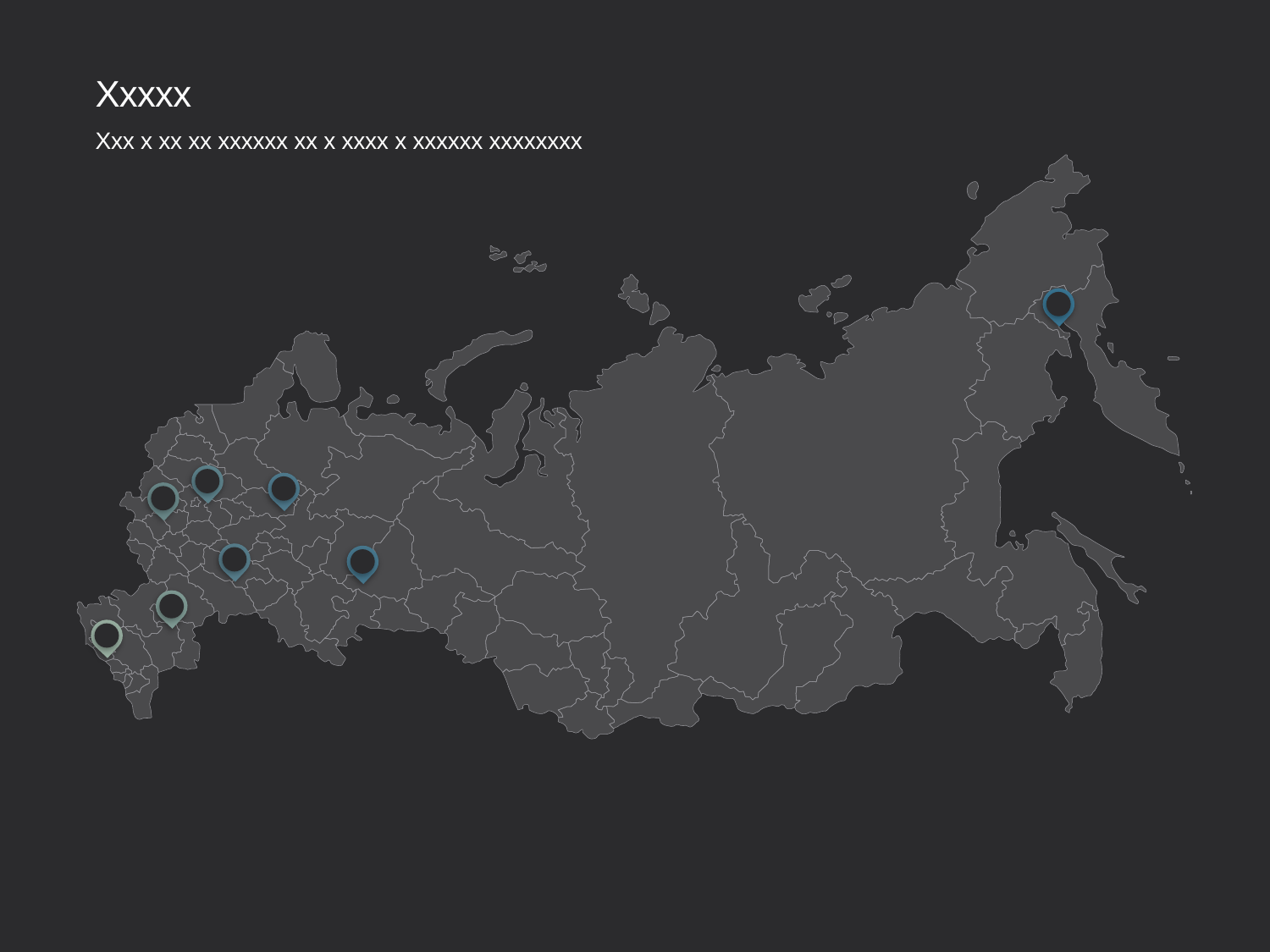

# Xxxxx
Xxx x xx xx xxxxxx xx x xxxx x xxxxxx xxxxxxxx